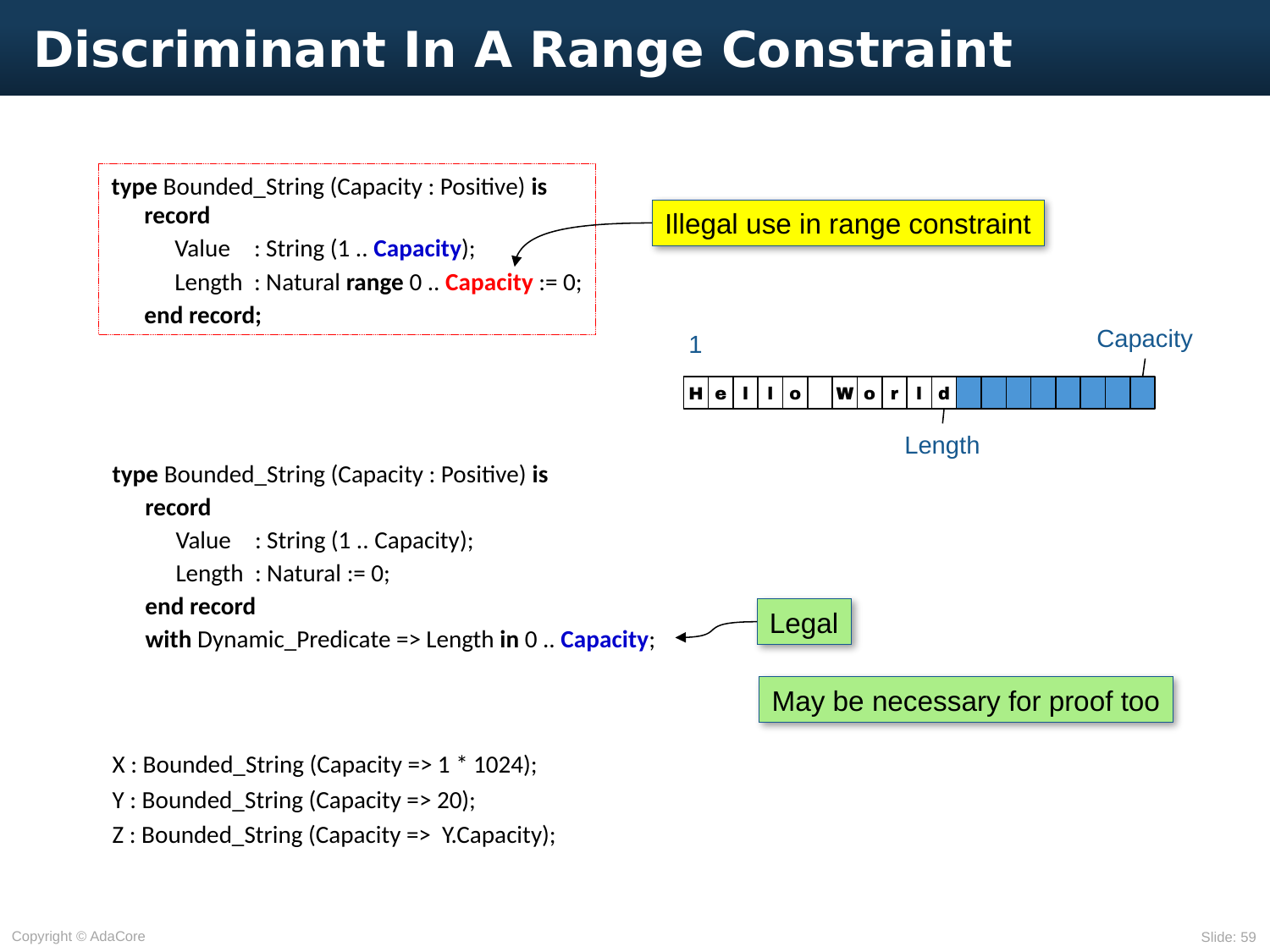

# Discriminant In A Range Constraint
type Bounded_String (Capacity : Positive) is
	record
		Value	: String (1 .. Capacity);
		Length	: Natural range 0 .. Capacity := 0;
	end record;
Illegal use in range constraint

Capacity
1
H
e
l
l
o

W
o
r
l
d

Length
type Bounded_String (Capacity : Positive) is
	record
		Value	: String (1 .. Capacity);
		Length	: Natural := 0;
	end record
      with Dynamic_Predicate => Length in 0 .. Capacity;

X : Bounded_String (Capacity => 1 * 1024);
Y : Bounded_String (Capacity => 20);
Z : Bounded_String (Capacity =>  Y.Capacity);

Legal

May be necessary for proof too